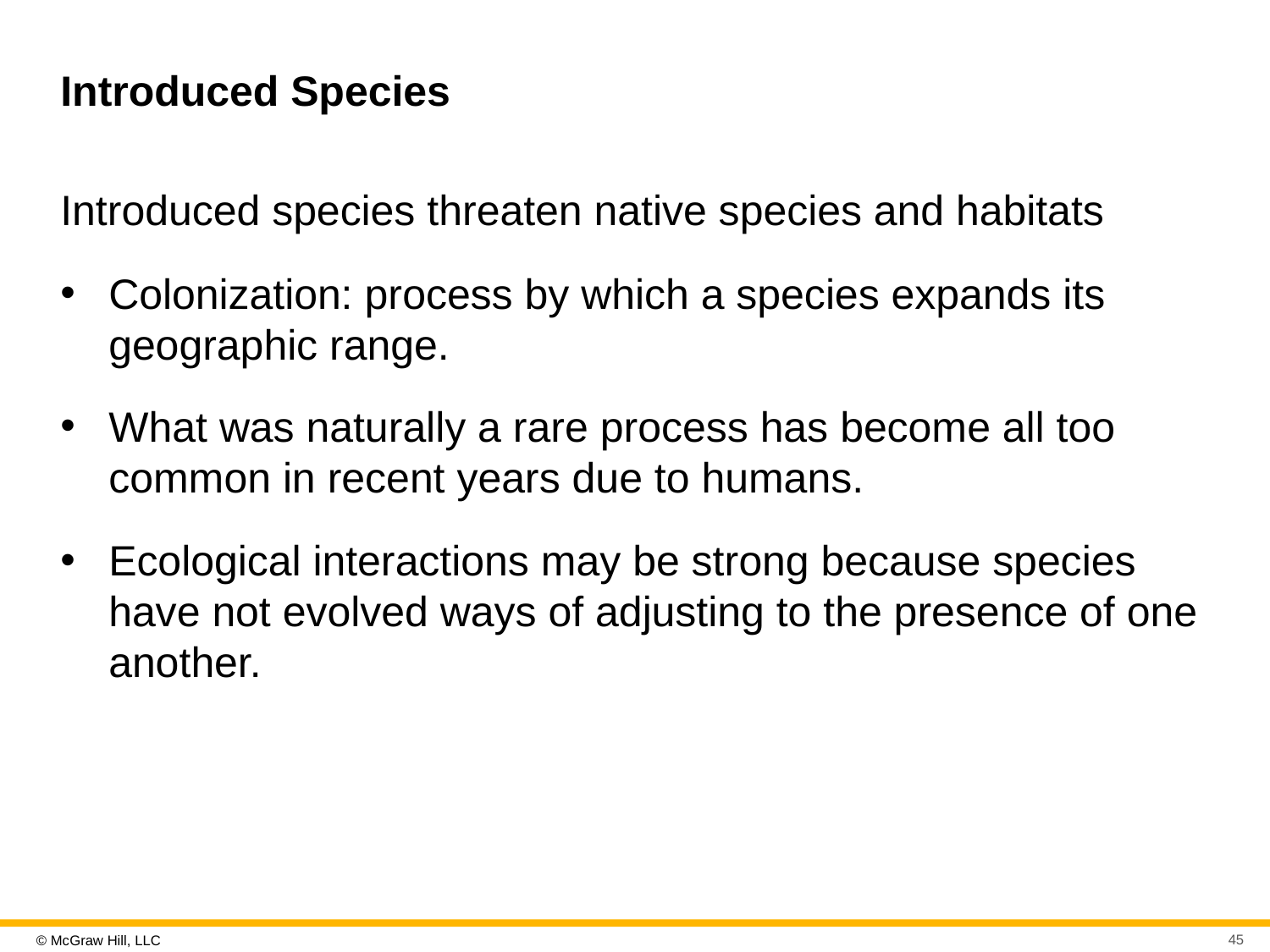

# Introduced Species
Introduced species threaten native species and habitats
Colonization: process by which a species expands its geographic range.
What was naturally a rare process has become all too common in recent years due to humans.
Ecological interactions may be strong because species have not evolved ways of adjusting to the presence of one another.
45